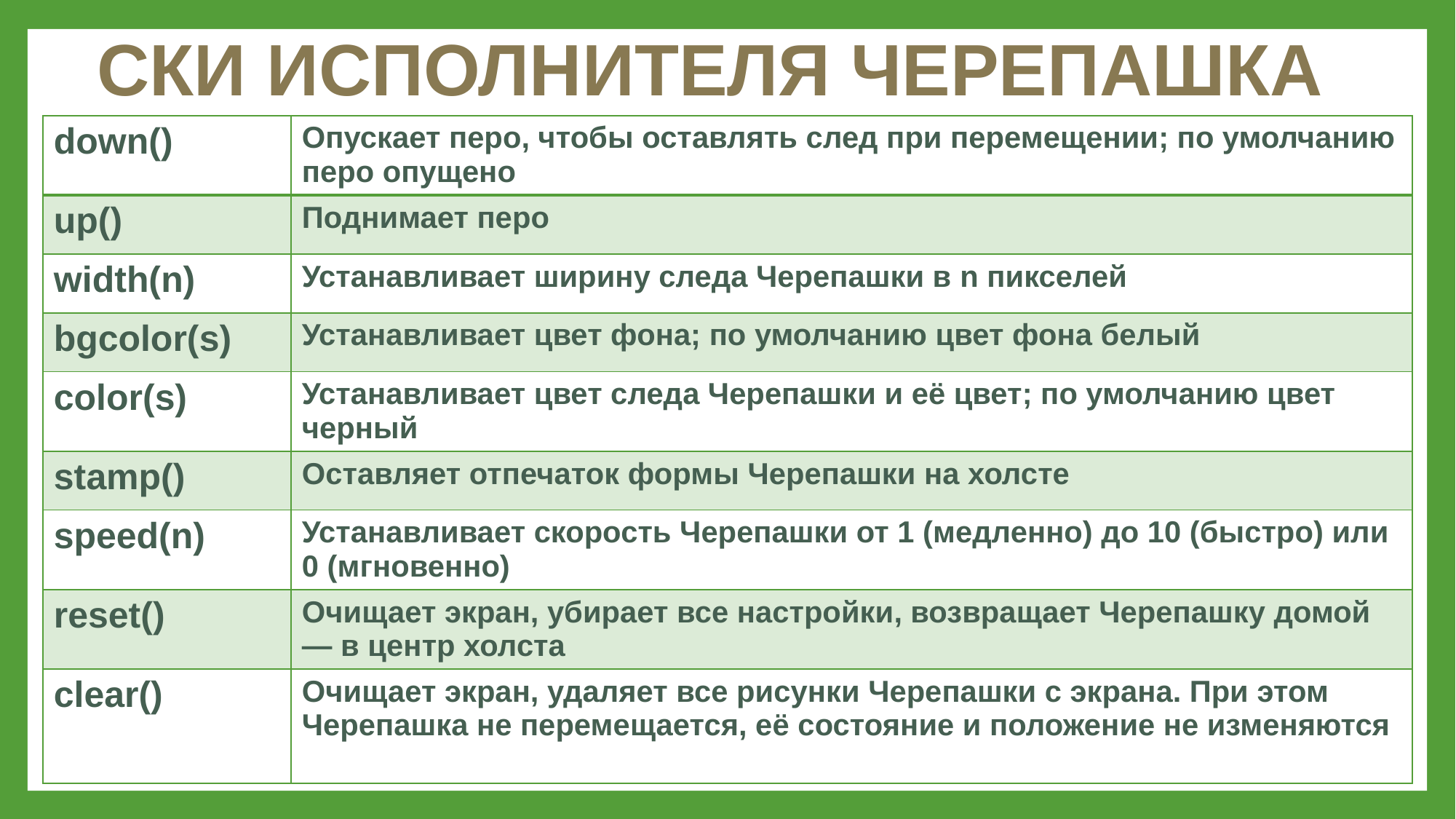

# СКИ ИСПОЛНИТЕЛЯ ЧЕРЕПАШКА
| down() | Опускает перо, чтобы оставлять след при перемещении; по умолчанию перо опущено |
| --- | --- |
| up() | Поднимает перо |
| width(n) | Устанавливает ширину следа Черепашки в n пикселей |
| bgcolor(s) | Устанавливает цвет фона; по умолчанию цвет фона белый |
| color(s) | Устанавливает цвет следа Черепашки и её цвет; по умолчанию цвет черный |
| stamp() | Оставляет отпечаток формы Черепашки на холсте |
| speed(n) | Устанавливает скорость Черепашки от 1 (медленно) до 10 (быстро) или 0 (мгновенно) |
| reset() | Очищает экран, убирает все настройки, возвращает Черепашку домой — в центр холста |
| сlear() | Очищает экран, удаляет все рисунки Черепашки с экрана. При этом Черепашка не перемещается, её состояние и положение не изменяются |